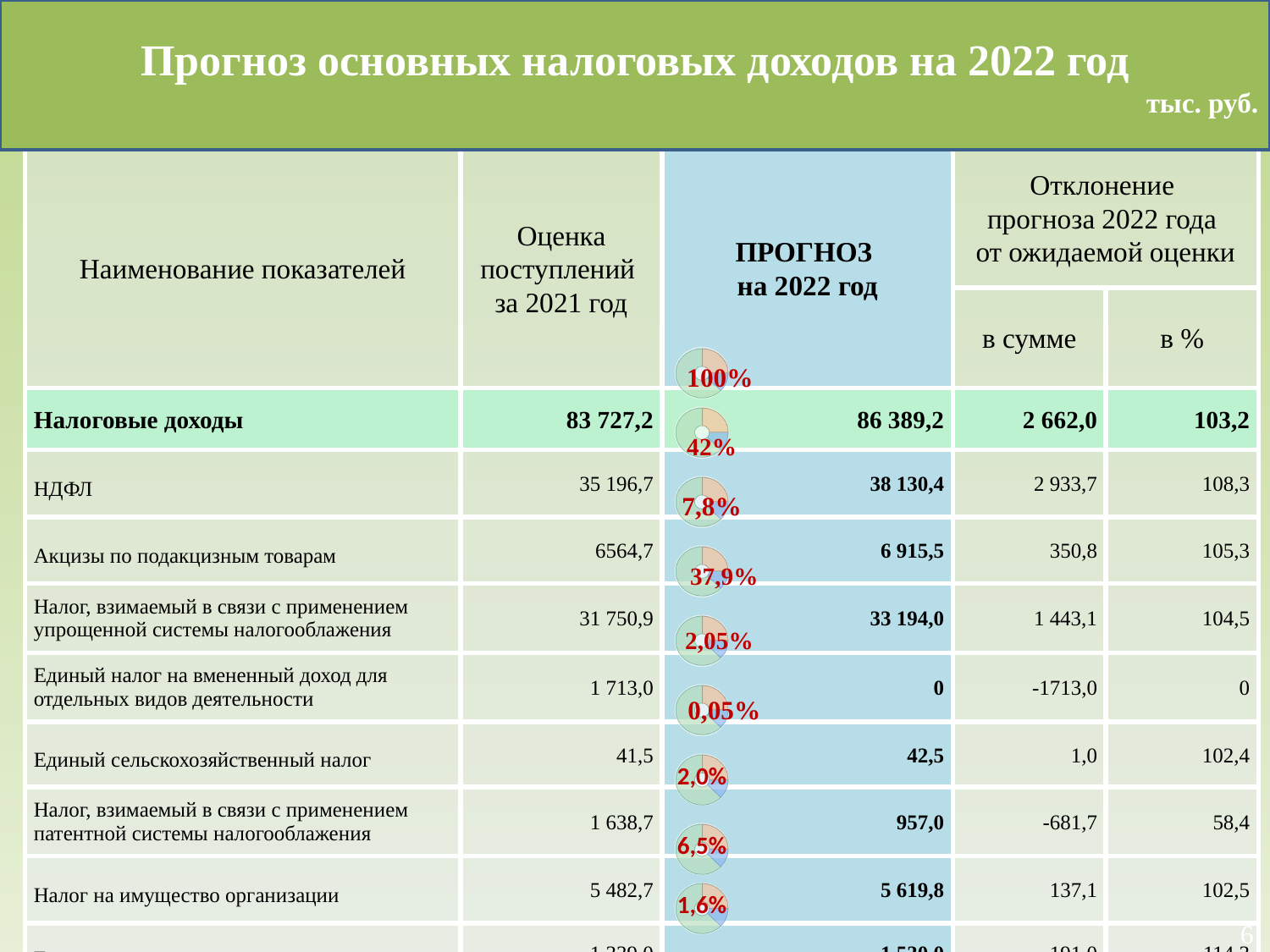

Прогноз основных налоговых доходов на 2022 год
тыс. руб.
| Наименование показателей | Оценка поступлений за 2021 год | ПРОГНОЗ на 2022 год | Отклонение прогноза 2022 года от ожидаемой оценки |  |
| --- | --- | --- | --- | --- |
|  |  |  | в сумме | в % |
| Налоговые доходы | 83 727,2 | 86 389,2 | 2 662,0 | 103,2 |
| НДФЛ | 35 196,7 | 38 130,4 | 2 933,7 | 108,3 |
| Акцизы по подакцизным товарам | 6564,7 | 6 915,5 | 350,8 | 105,3 |
| Налог, взимаемый в связи с применением упрощенной системы налогооблажения | 31 750,9 | 33 194,0 | 1 443,1 | 104,5 |
| Единый налог на вмененный доход для отдельных видов деятельности | 1 713,0 | 0 | -1713,0 | 0 |
| Единый сельскохозяйственный налог | 41,5 | 42,5 | 1,0 | 102,4 |
| Налог, взимаемый в связи с применением патентной системы налогооблажения | 1 638,7 | 957,0 | -681,7 | 58,4 |
| Налог на имущество организации | 5 482,7 | 5 619,8 | 137,1 | 102,5 |
| Госпошлина | 1 339,0 | 1 530,0 | 191,0 | 114,3 |

100%

42%

7,8%
37,9%

2,05%

0,05%
2,0%

6,5%

1,6%

6